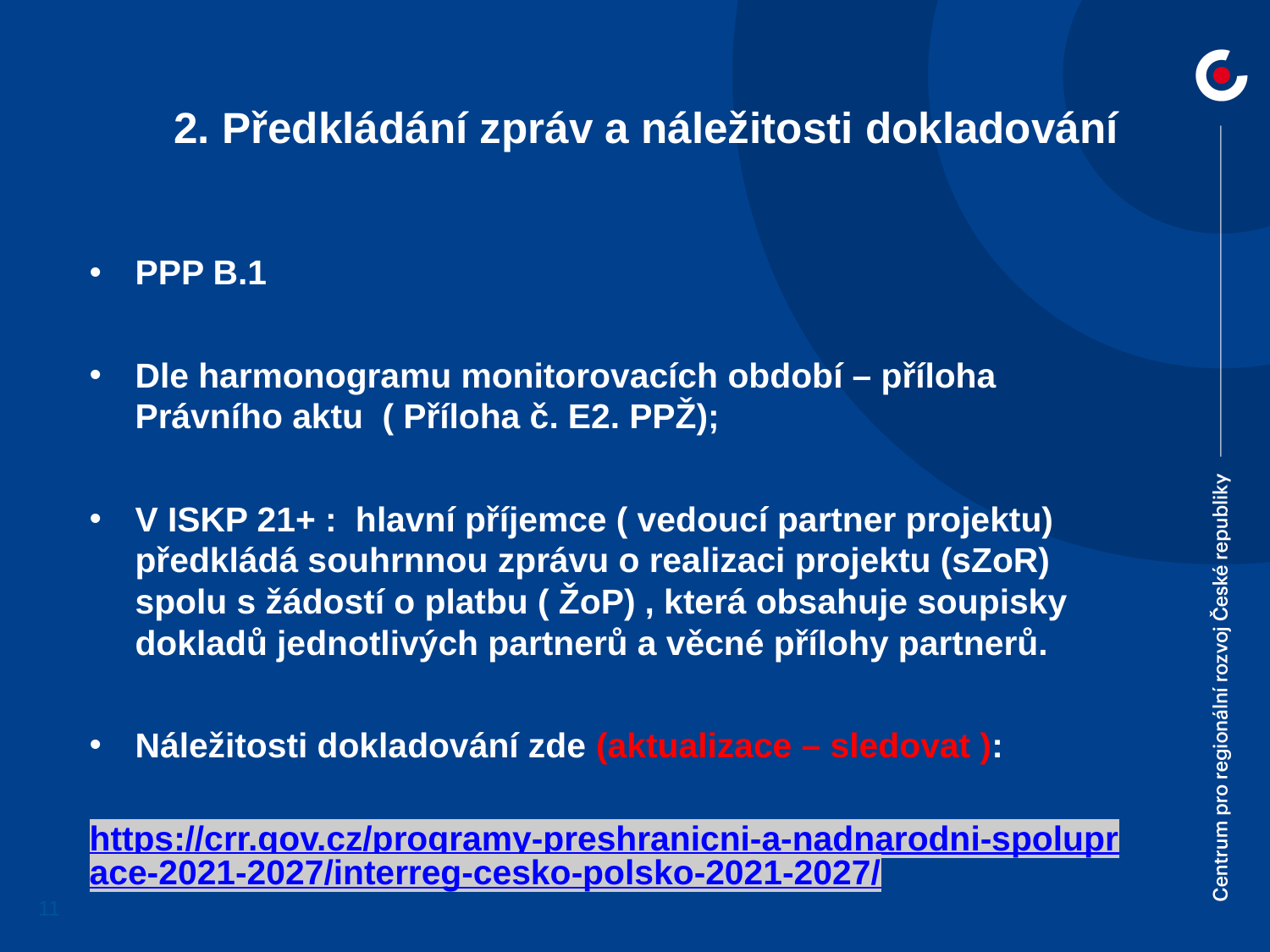

2. Předkládání zpráv a náležitosti dokladování

PPP B.1

Dle harmonogramu monitorovacích období – příloha Právního aktu  ( Příloha č. E2. PPŽ);

V ISKP 21+ :  hlavní příjemce ( vedoucí partner projektu) předkládá souhrnnou zprávu o realizaci projektu (sZoR) spolu s žádostí o platbu ( ŽoP) , která obsahuje soupisky dokladů jednotlivých partnerů a věcné přílohy partnerů.

Náležitosti dokladování zde (aktualizace – sledovat ):
 	https://crr.gov.cz/programy-preshranicni-a-nadnarodni-spoluprace-2021-2027/interreg-cesko-polsko-2021-2027/

11